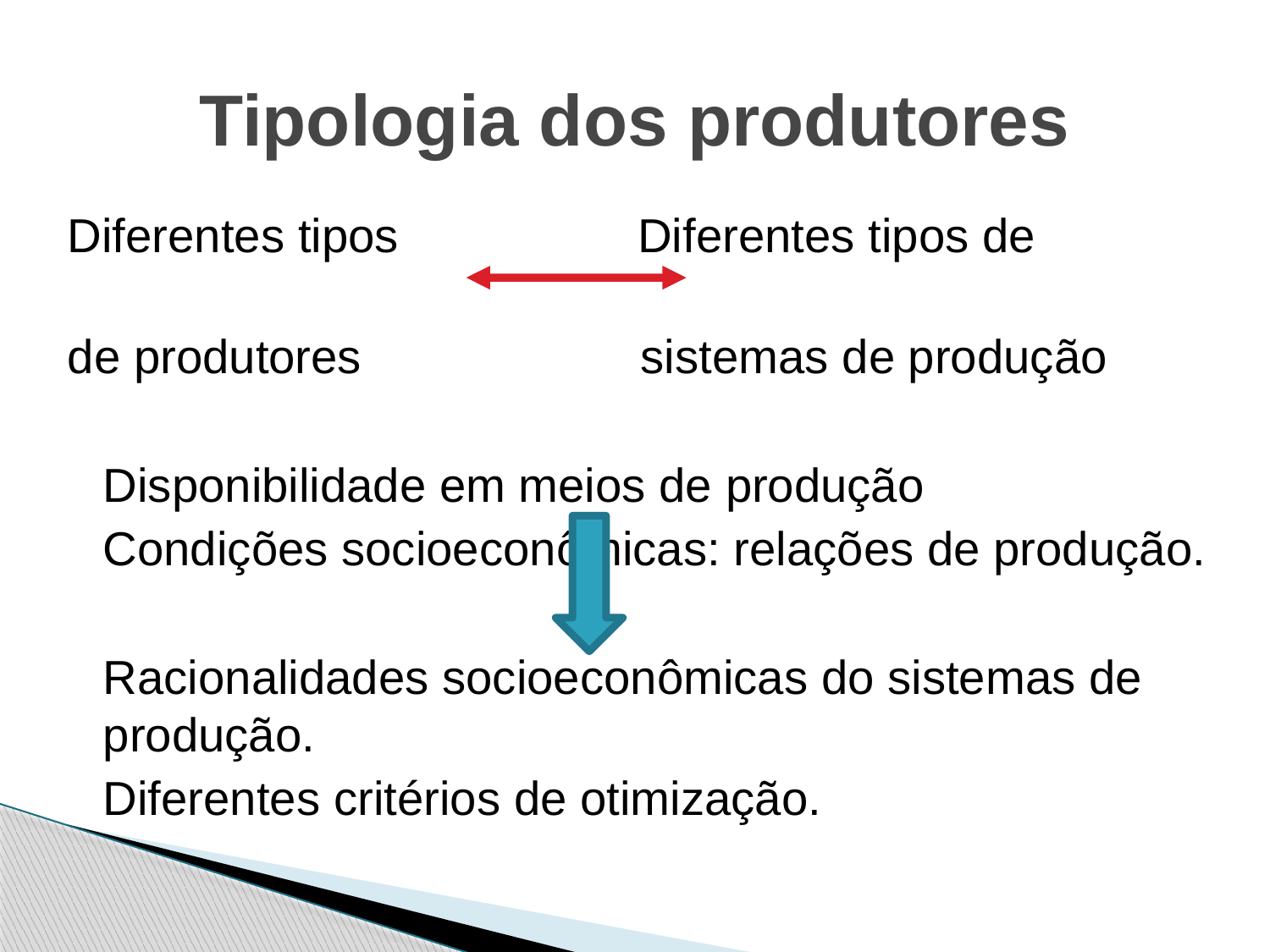

# Tipologia dos produtores
Diferentes tipos                  Diferentes tipos de
de produtores                     sistemas de produção

	Disponibilidade em meios de produção
	Condições socioeconômicas: relações de produção.

	Racionalidades socioeconômicas do sistemas de produção.
	Diferentes critérios de otimização.